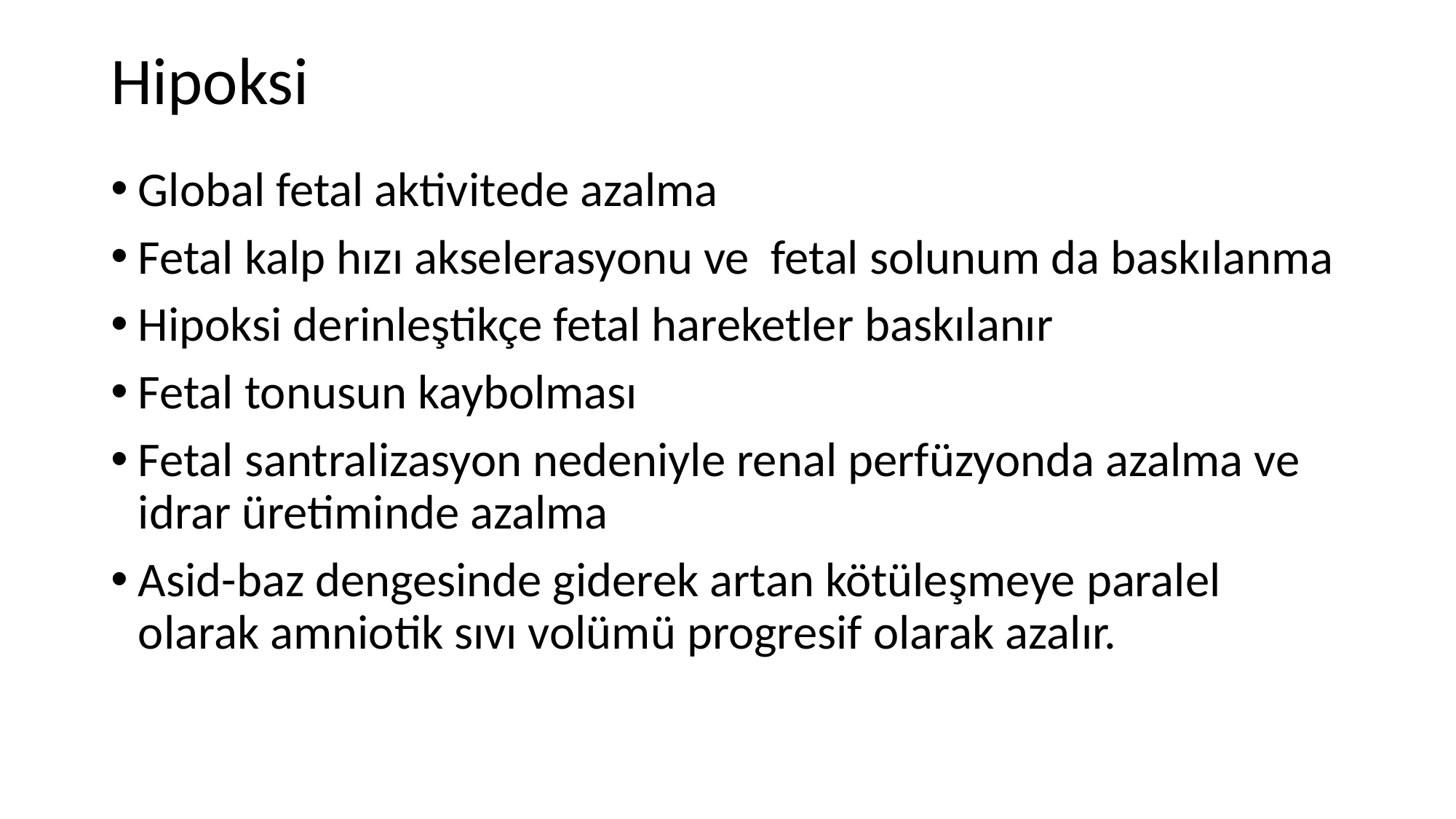

# Hipoksi
Global fetal aktivitede azalma
Fetal kalp hızı akselerasyonu ve  fetal solunum da baskılanma
Hipoksi derinleştikçe fetal hareketler baskılanır
Fetal tonusun kaybolması
Fetal santralizasyon nedeniyle renal perfüzyonda azalma ve idrar üretiminde azalma
Asid-baz dengesinde giderek artan kötüleşmeye paralel olarak amniotik sıvı volümü progresif olarak azalır.